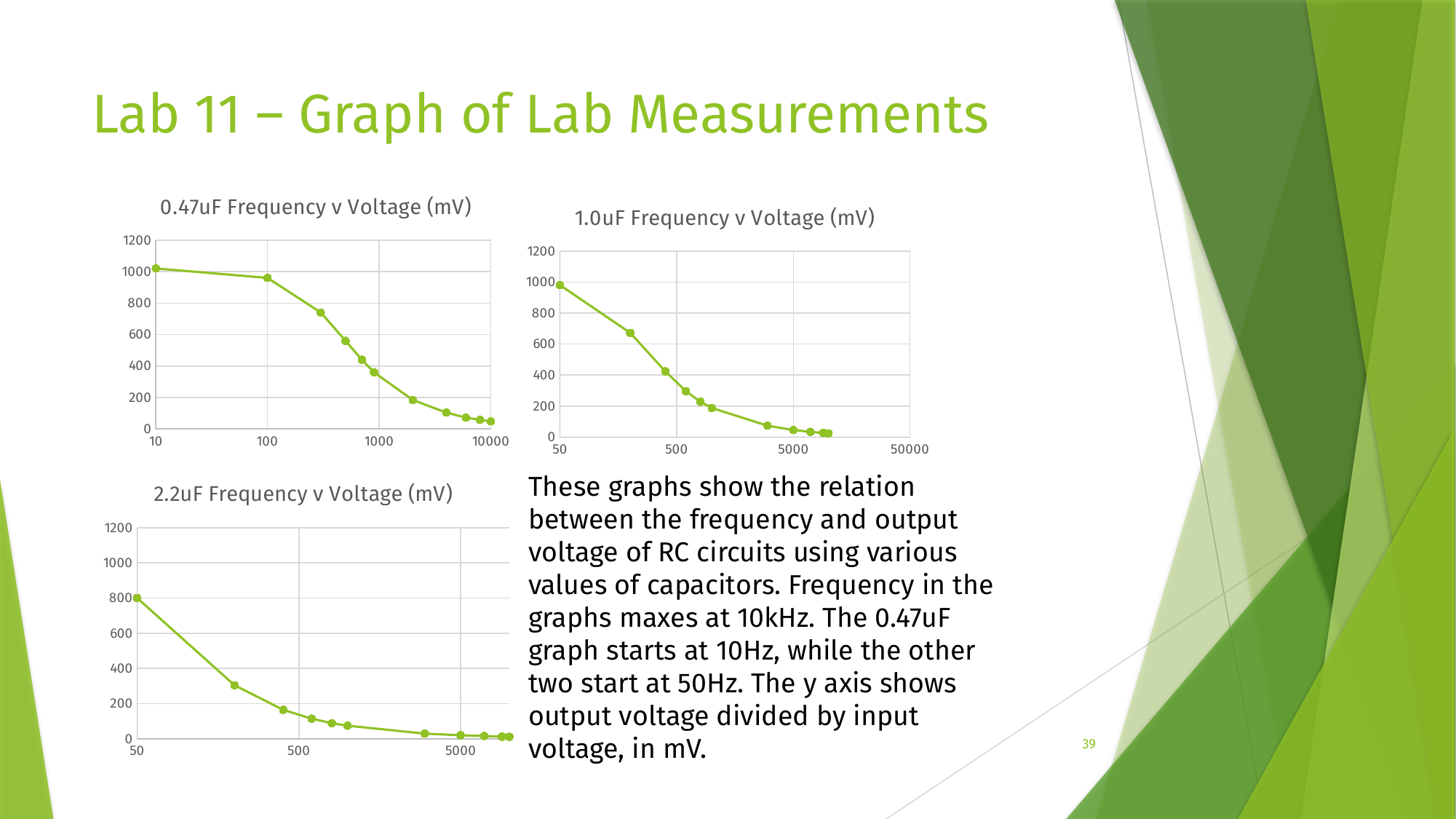

# Lab 11 – Graph of Lab Measurements

### Chart: 0.47uF Frequency v Voltage (mV)

| Category |  |
|---|---|

### Chart: 1.0uF Frequency v Voltage (mV)

| Category |  |
|---|---|

### Chart: 2.2uF Frequency v Voltage (mV)

| Category |  |
|---|---|
These graphs show the relation between the frequency and output voltage of RC circuits using various values of capacitors. Frequency in the graphs maxes at 10kHz. The 0.47uF graph starts at 10Hz, while the other two start at 50Hz. The y axis shows output voltage divided by input voltage, in mV.
39